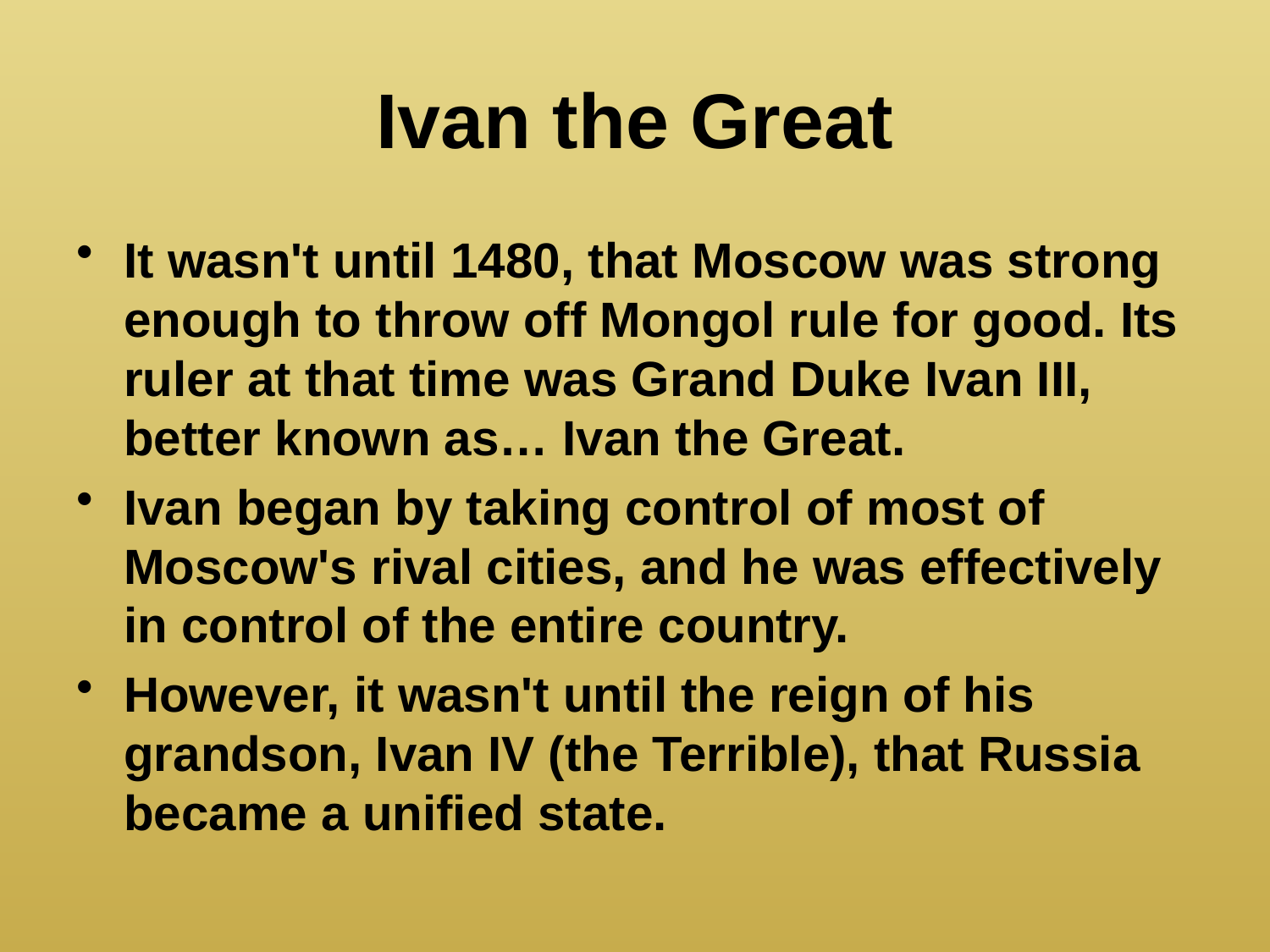

# Ivan the Great
It wasn't until 1480, that Moscow was strong enough to throw off Mongol rule for good. Its ruler at that time was Grand Duke Ivan III, better known as… Ivan the Great.
Ivan began by taking control of most of Moscow's rival cities, and he was effectively in control of the entire country.
However, it wasn't until the reign of his grandson, Ivan IV (the Terrible), that Russia became a unified state.